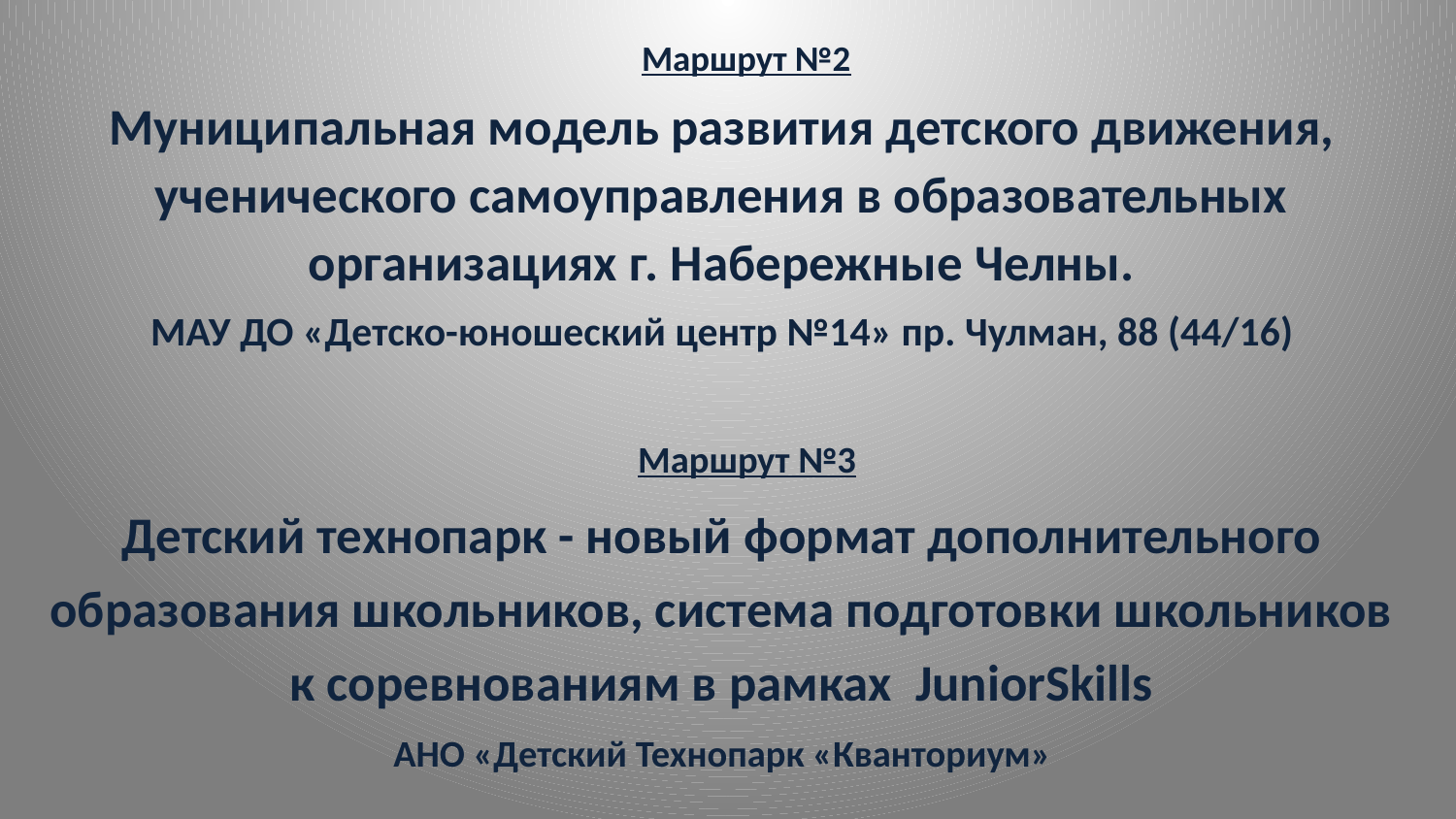

Маршрут №2
Муниципальная модель развития детского движения, ученического самоуправления в образовательных организациях г. Набережные Челны.
МАУ ДО «Детско-юношеский центр №14» пр. Чулман, 88 (44/16)

Маршрут №3
Детский технопарк - новый формат дополнительного образования школьников, система подготовки школьников к соревнованиям в рамках  JuniorSkills
АНО «Детский Технопарк «Кванториум»

#